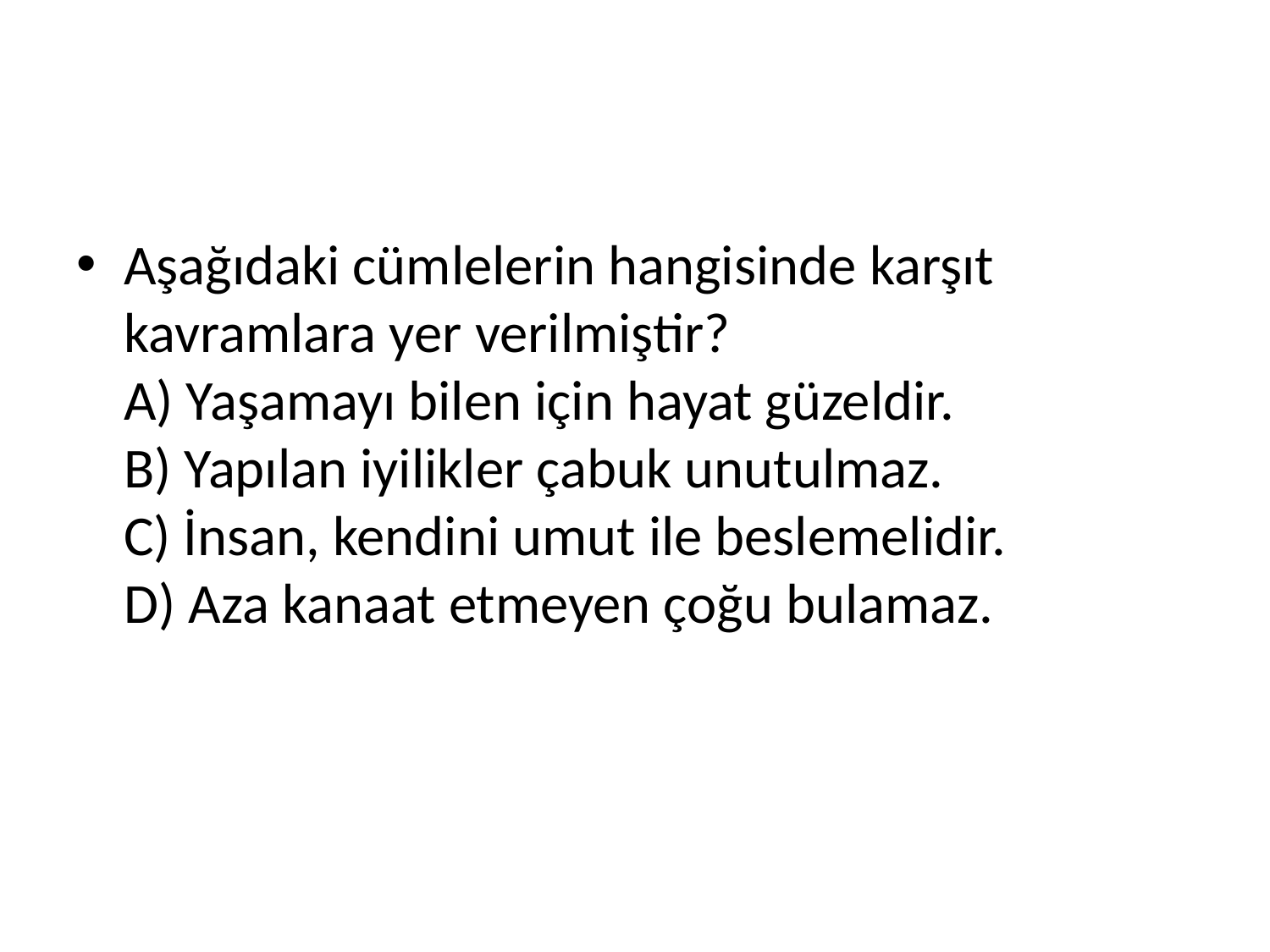

#
Aşağıdaki cümlelerin hangisinde karşıt kavramlara yer verilmiştir? 
A) Yaşamayı bilen için hayat güzeldir. 
B) Yapılan iyilikler çabuk unutulmaz. 
C) İnsan, kendini umut ile beslemelidir. 
D) Aza kanaat etmeyen çoğu bulamaz.